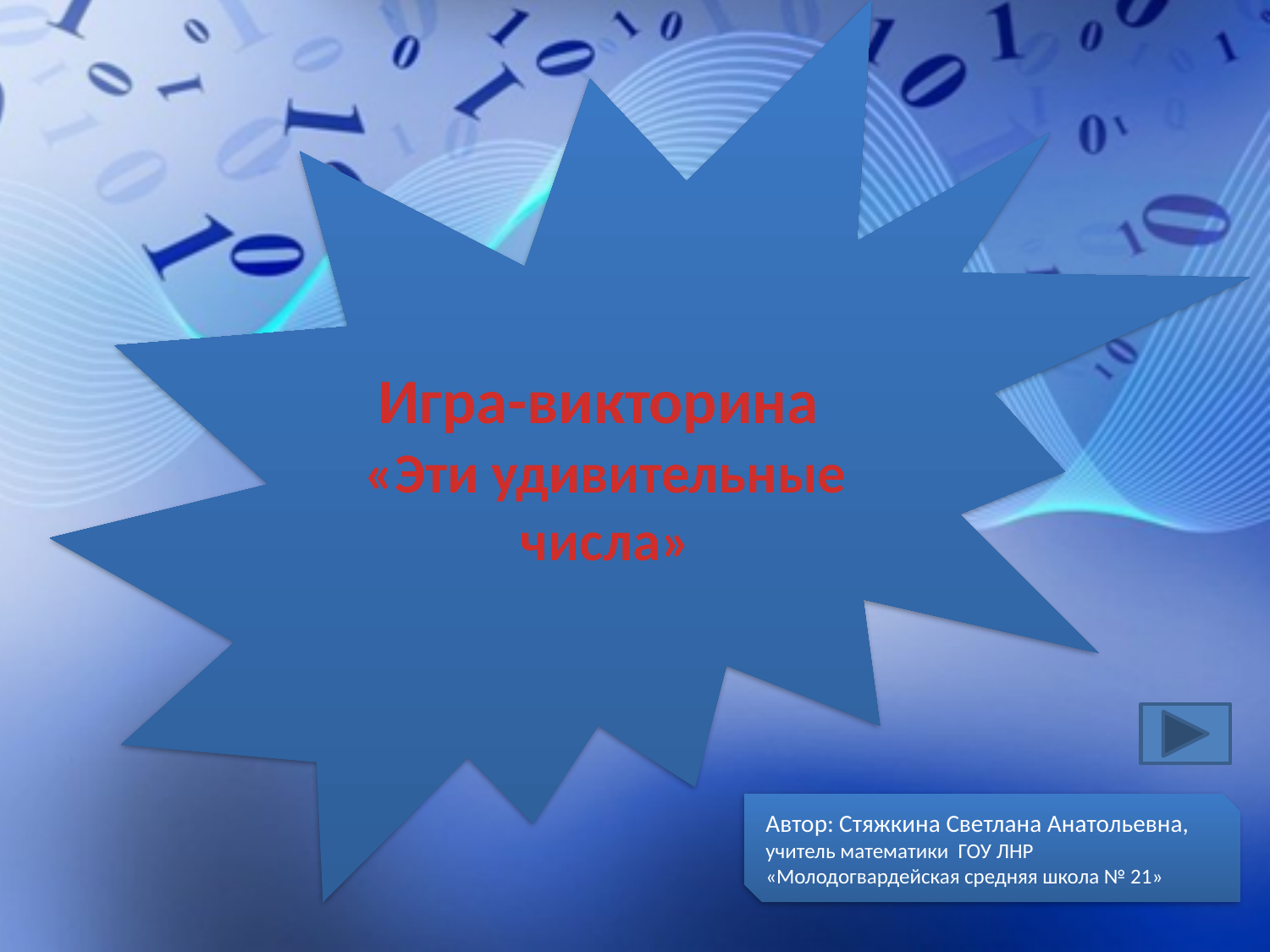

Игра-викторина
«Эти удивительные числа»

Автор: Стяжкина Светлана Анатольевна, учитель математики  ГОУ ЛНР «Молодогвардейская средняя школа № 21»